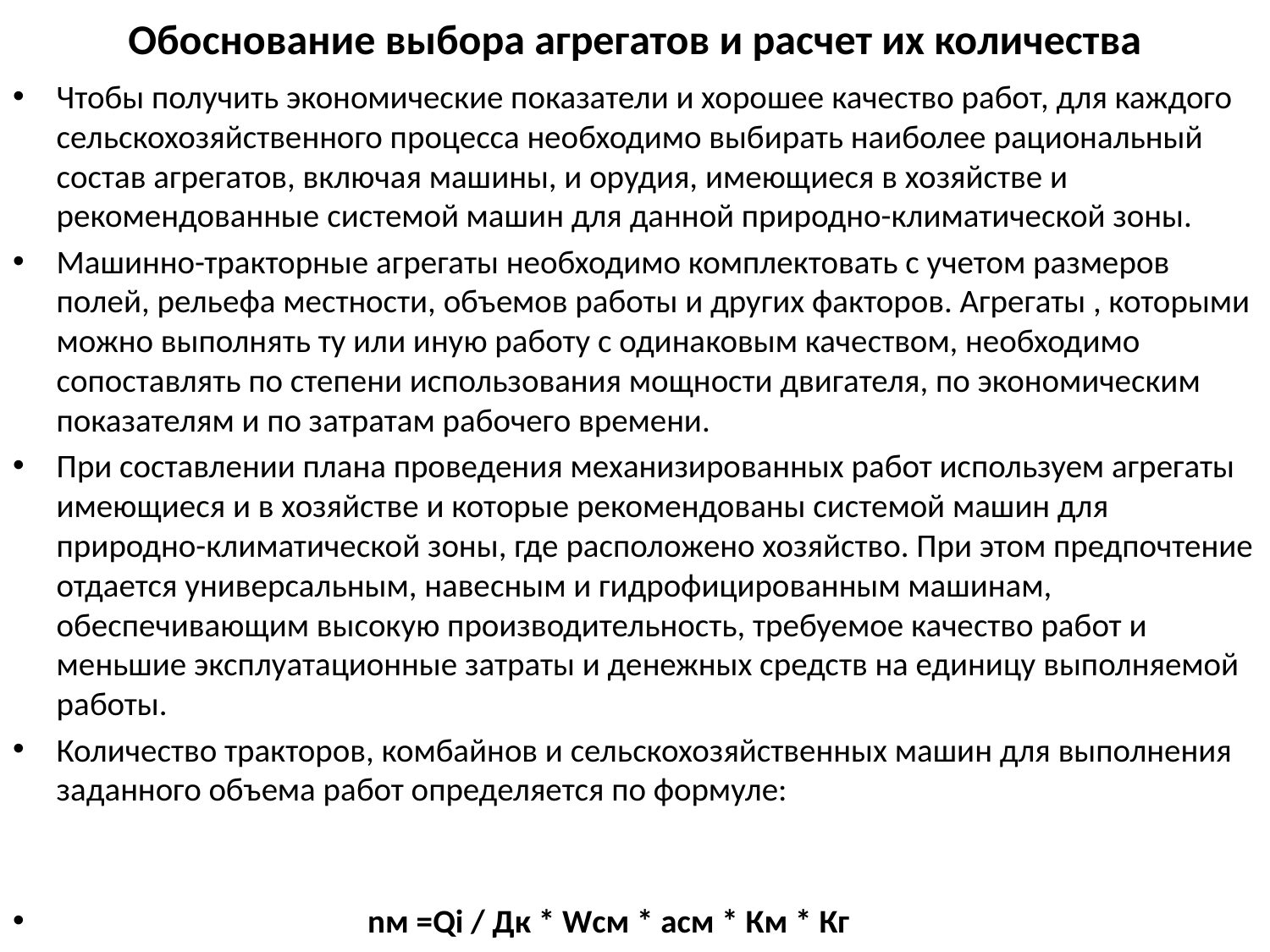

# Обоснование выбора агрегатов и расчет их количества
Чтобы получить экономические показатели и хорошее качество работ, для каждого сельскохозяйственного процесса необходимо выбирать наиболее рациональный состав агрегатов, включая машины, и орудия, имеющиеся в хозяйстве и рекомендованные системой машин для данной природно-климатической зоны.
Машинно-тракторные агрегаты необходимо комплектовать с учетом размеров полей, рельефа местности, объемов работы и других факторов. Агрегаты , которыми можно выполнять ту или иную работу с одинаковым качеством, необходимо сопоставлять по степени использования мощности двигателя, по экономическим показателям и по затратам рабочего времени.
При составлении плана проведения механизированных работ используем агрегаты имеющиеся и в хозяйстве и которые рекомендованы системой машин для природно-климатической зоны, где расположено хозяйство. При этом предпочтение отдается универсальным, навесным и гидрофицированным машинам, обеспечивающим высокую производительность, требуемое качество работ и меньшие эксплуатационные затраты и денежных средств на единицу выполняемой работы.
Количество тракторов, комбайнов и сельскохозяйственных машин для выполнения заданного объема работ определяется по формуле:

                                          nм =Qi / Дк * Wсм * aсм * Км * Кг